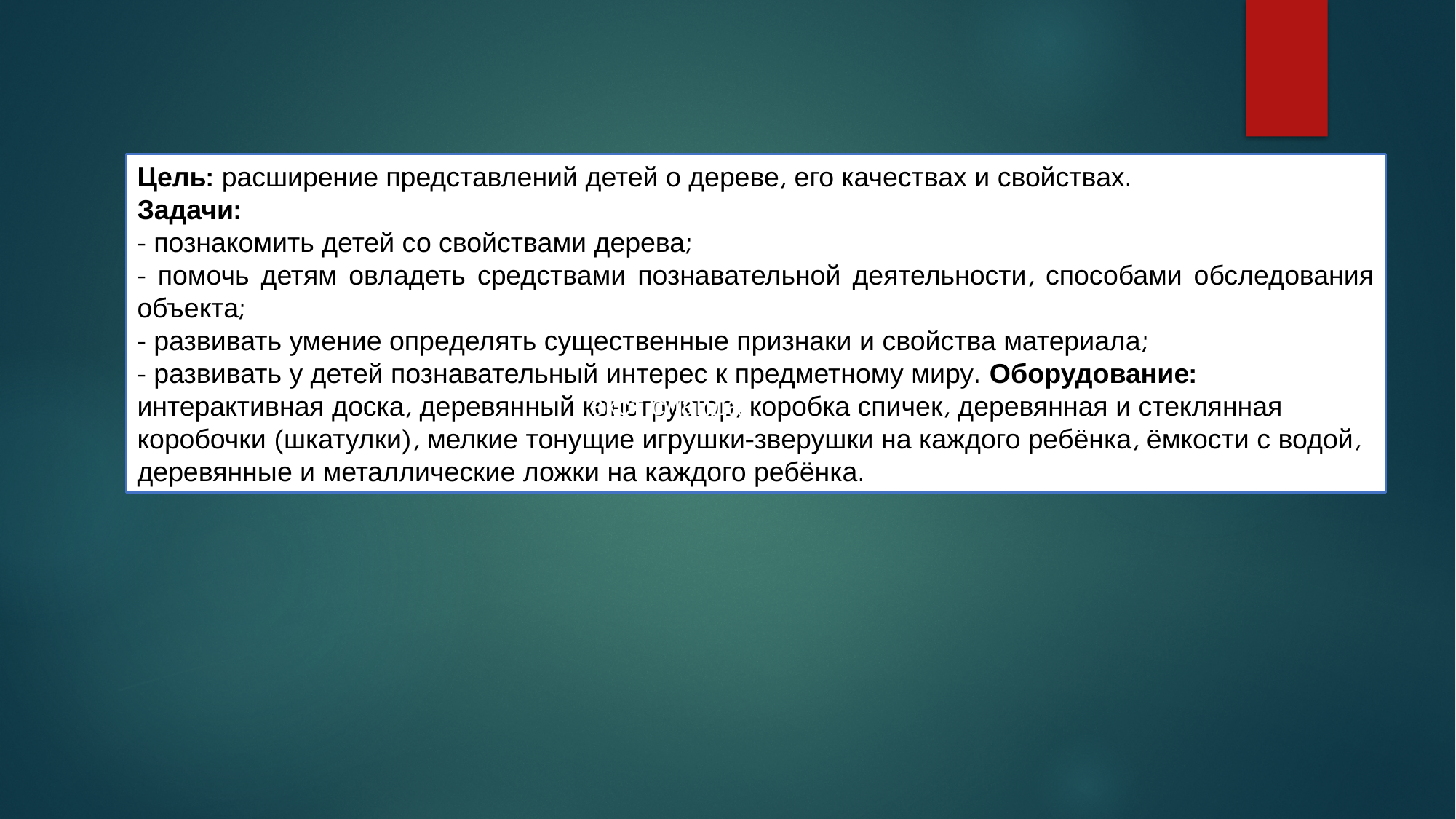

Цель: расширение представлений детей о дереве, его качествах и свойствах.
Задачи:
- познакомить детей со свойствами дерева;
- помочь детям овладеть средствами познавательной деятельности, способами обследования объекта;
- развивать умение определять существенные признаки и свойства материала;
- развивать у детей познавательный интерес к предметному миру. Оборудование: интерактивная доска, деревянный конструктор, коробка спичек, деревянная и стеклянная коробочки (шкатулки), мелкие тонущие игрушки-зверушки на каждого ребёнка, ёмкости с водой, деревянные и металлические ложки на каждого ребёнка.
Текст слайда